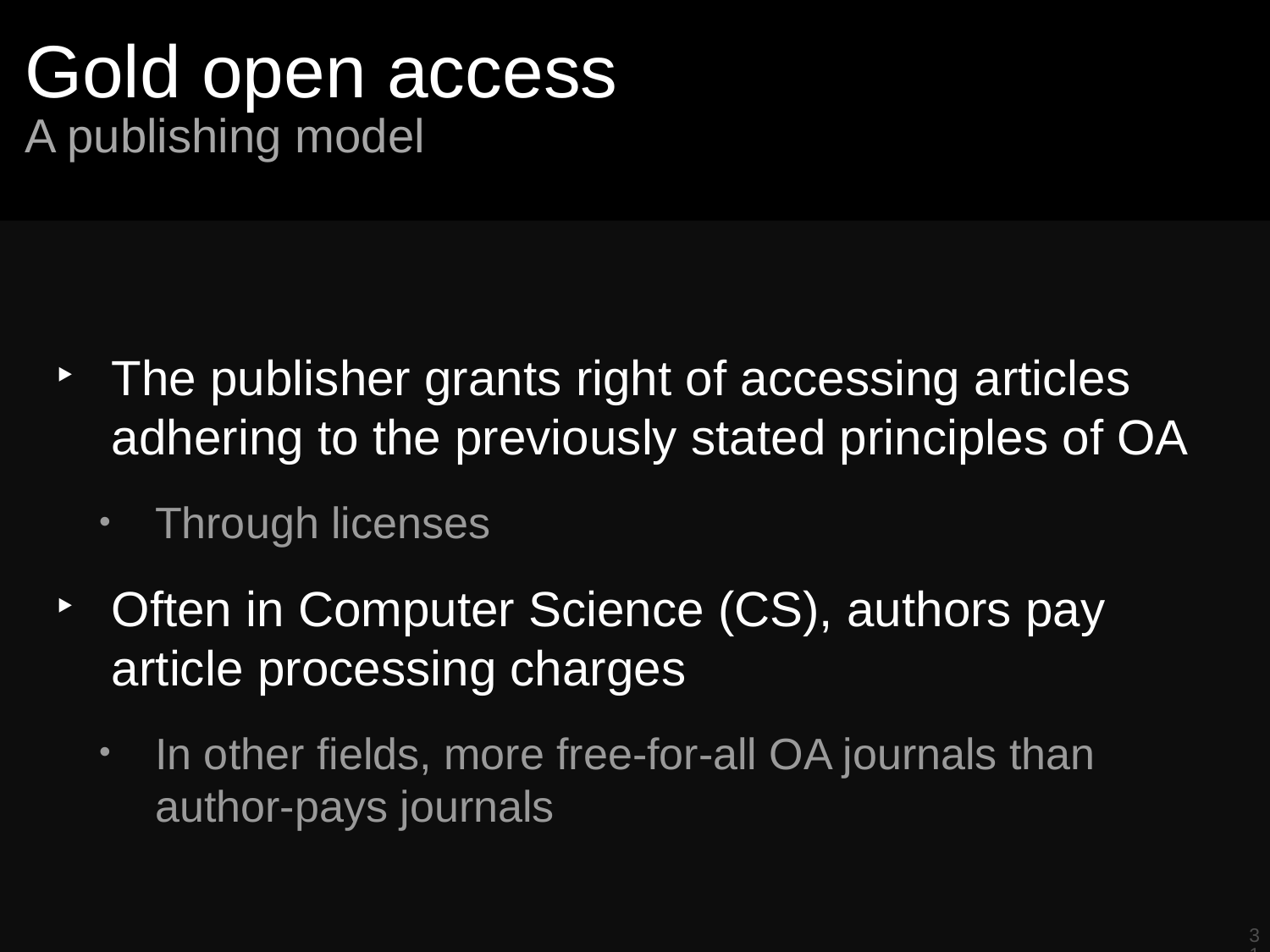

# Gold open access
A publishing model
The publisher grants right of accessing articles adhering to the previously stated principles of OA
Through licenses
Often in Computer Science (CS), authors pay article ​processing charges
In other fields, more free-for-all OA journals than author-pays journals
31